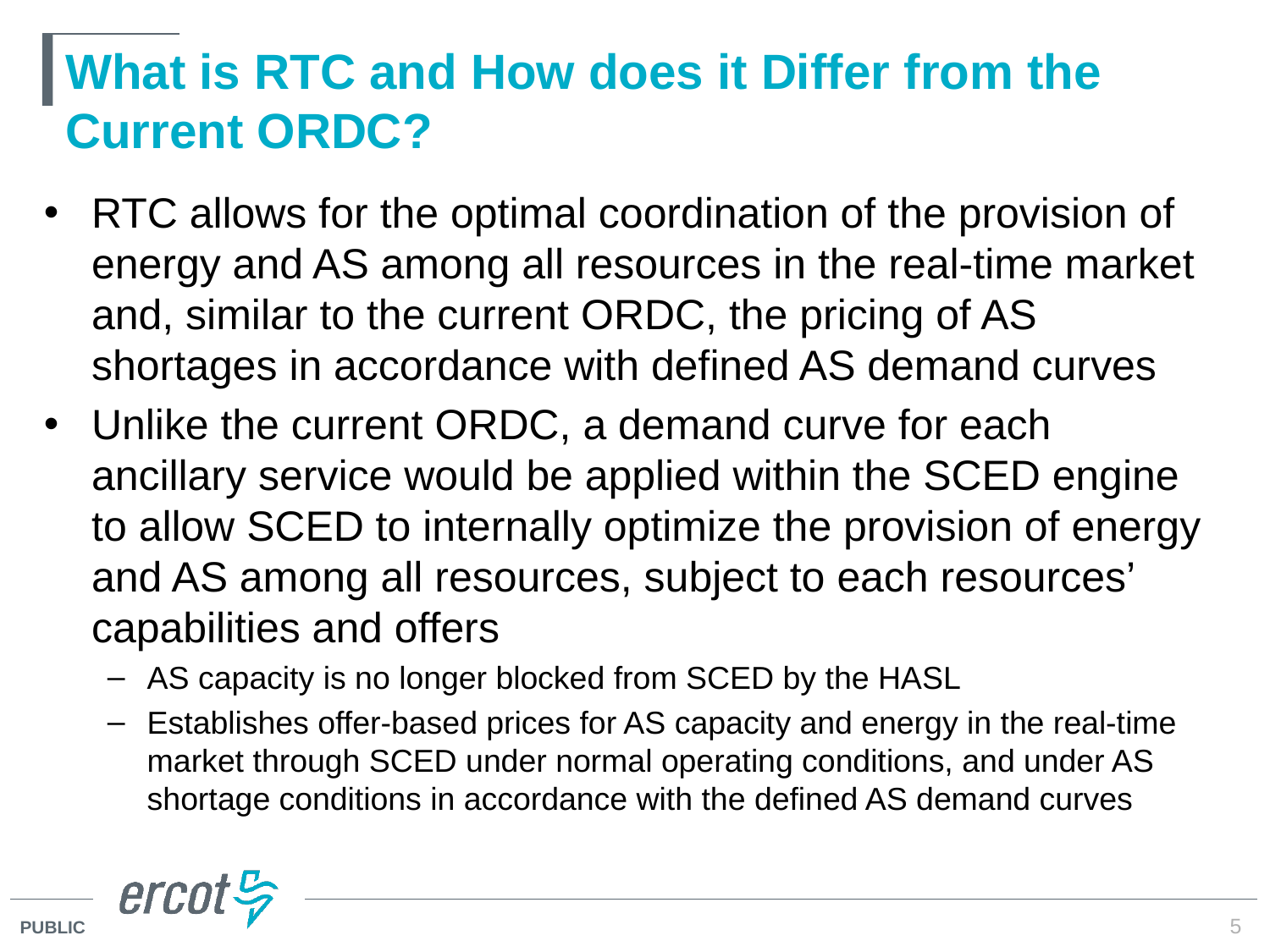

# What is RTC and How does it Differ from the Current ORDC?
RTC allows for the optimal coordination of the provision of energy and AS among all resources in the real-time market and, similar to the current ORDC, the pricing of AS shortages in accordance with defined AS demand curves
Unlike the current ORDC, a demand curve for each ancillary service would be applied within the SCED engine to allow SCED to internally optimize the provision of energy and AS among all resources, subject to each resources’ capabilities and offers
AS capacity is no longer blocked from SCED by the HASL
Establishes offer-based prices for AS capacity and energy in the real-time market through SCED under normal operating conditions, and under AS shortage conditions in accordance with the defined AS demand curves
5